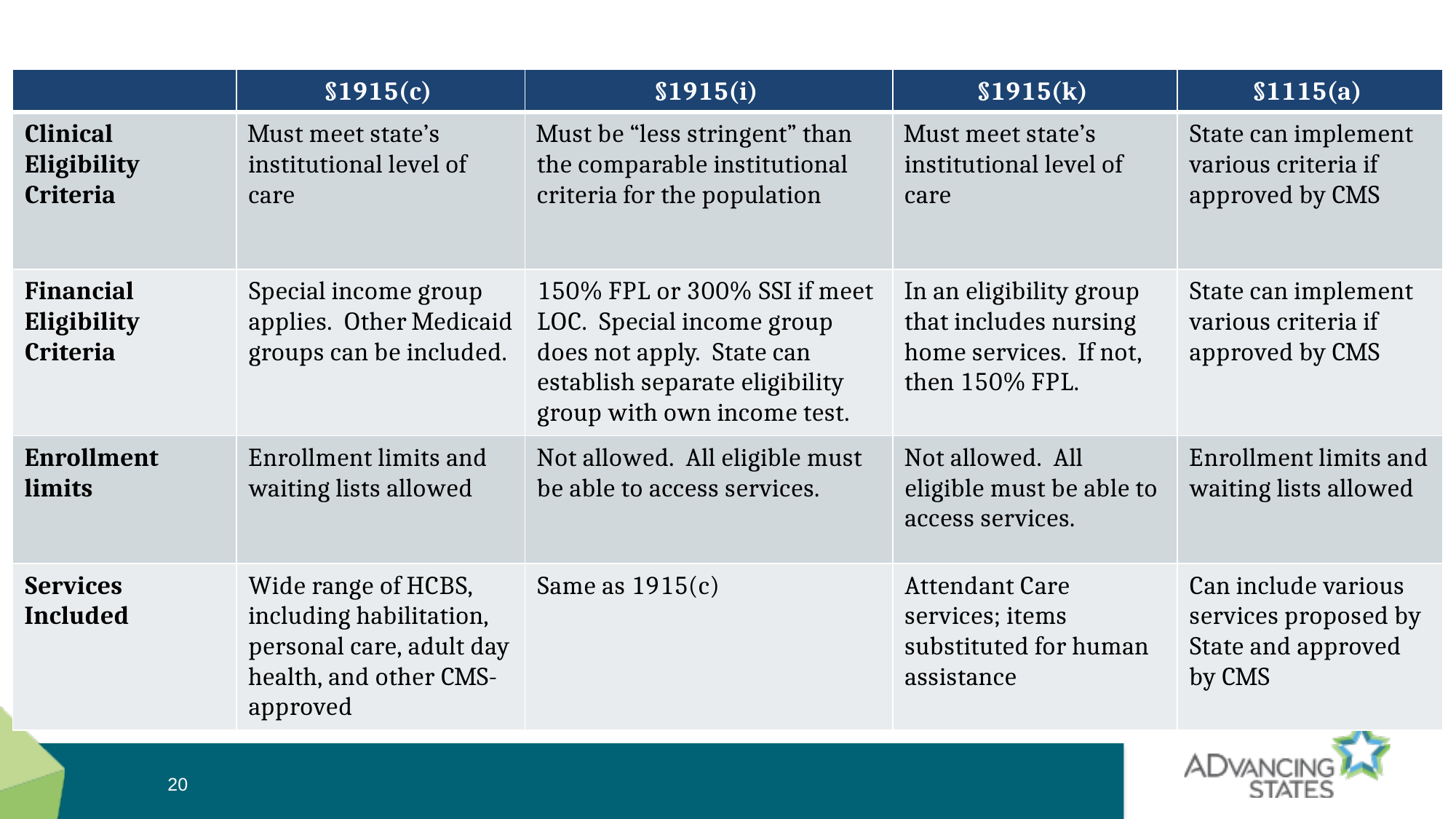

|  | §1915(c) | §1915(i) | §1915(k) | §1115(a) |
| --- | --- | --- | --- | --- |
| Clinical Eligibility Criteria | Must meet state’s institutional level of care | Must be “less stringent” than the comparable institutional criteria for the population | Must meet state’s institutional level of care | State can implement various criteria if approved by CMS |
| Financial Eligibility Criteria | Special income group applies. Other Medicaid groups can be included. | 150% FPL or 300% SSI if meet LOC. Special income group does not apply. State can establish separate eligibility group with own income test. | In an eligibility group that includes nursing home services. If not, then 150% FPL. | State can implement various criteria if approved by CMS |
| Enrollment limits | Enrollment limits and waiting lists allowed | Not allowed. All eligible must be able to access services. | Not allowed. All eligible must be able to access services. | Enrollment limits and waiting lists allowed |
| Services Included | Wide range of HCBS, including habilitation, personal care, adult day health, and other CMS-approved | Same as 1915(c) | Attendant Care services; items substituted for human assistance | Can include various services proposed by State and approved by CMS |

20